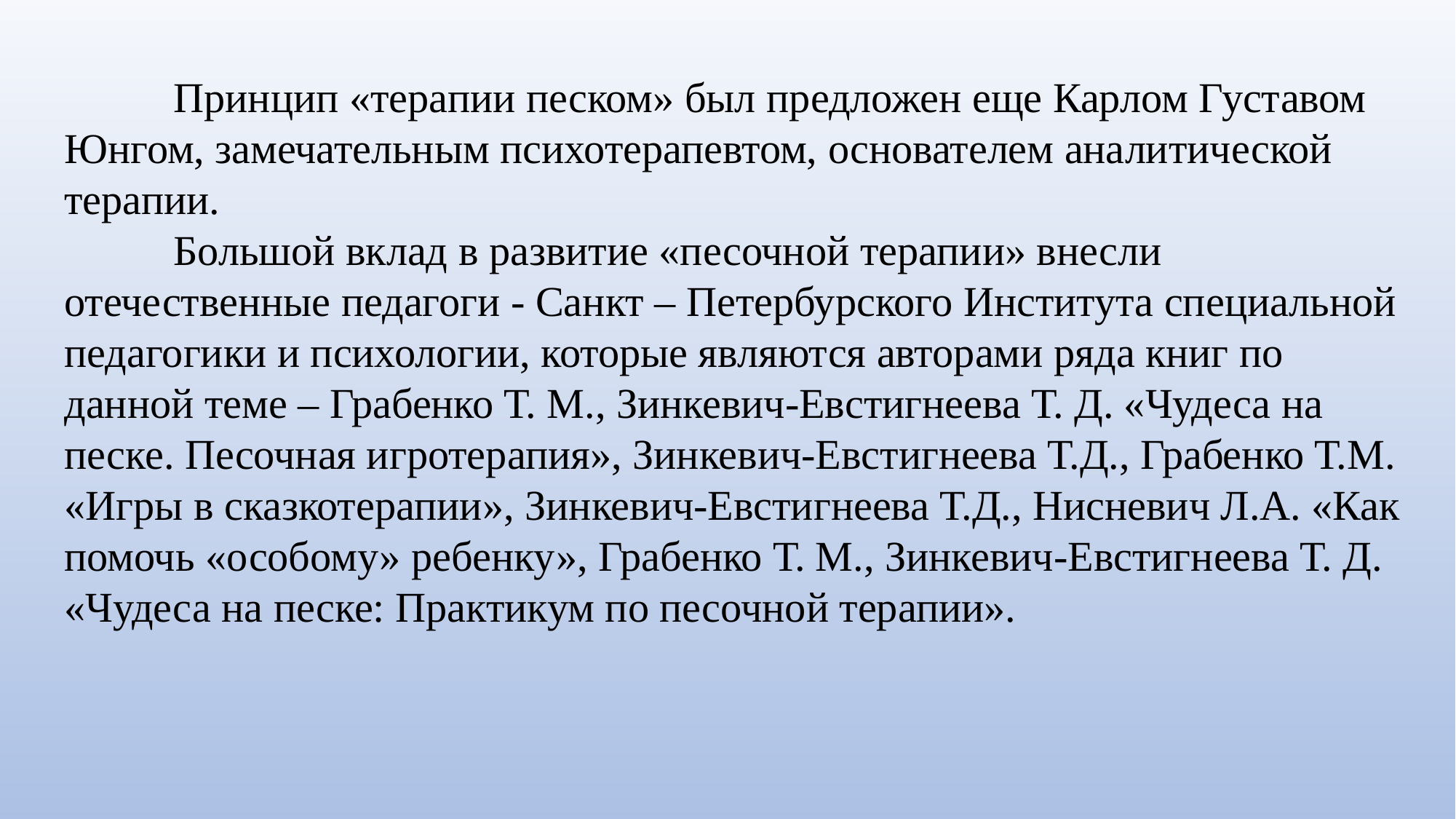

#
	Принцип «терапии песком» был предложен еще Карлом Густавом Юнгом, замечательным психотерапевтом, основателем аналитической терапии.
	Большой вклад в развитие «песочной терапии» внесли отечественные педагоги - Санкт – Петербурского Института специальной педагогики и психологии, которые являются авторами ряда книг по данной теме – Грабенко Т. М., Зинкевич-Евстигнеева Т. Д. «Чудеса на песке. Песочная игротерапия», Зинкевич-Евстигнеева Т.Д., Грабенко Т.М. «Игры в сказкотерапии», Зинкевич-Евстигнеева Т.Д., Нисневич Л.А. «Как помочь «особому» ребенку», Грабенко Т. М., Зинкевич-Евстигнеева Т. Д. «Чудеса на песке: Практикум по песочной терапии».